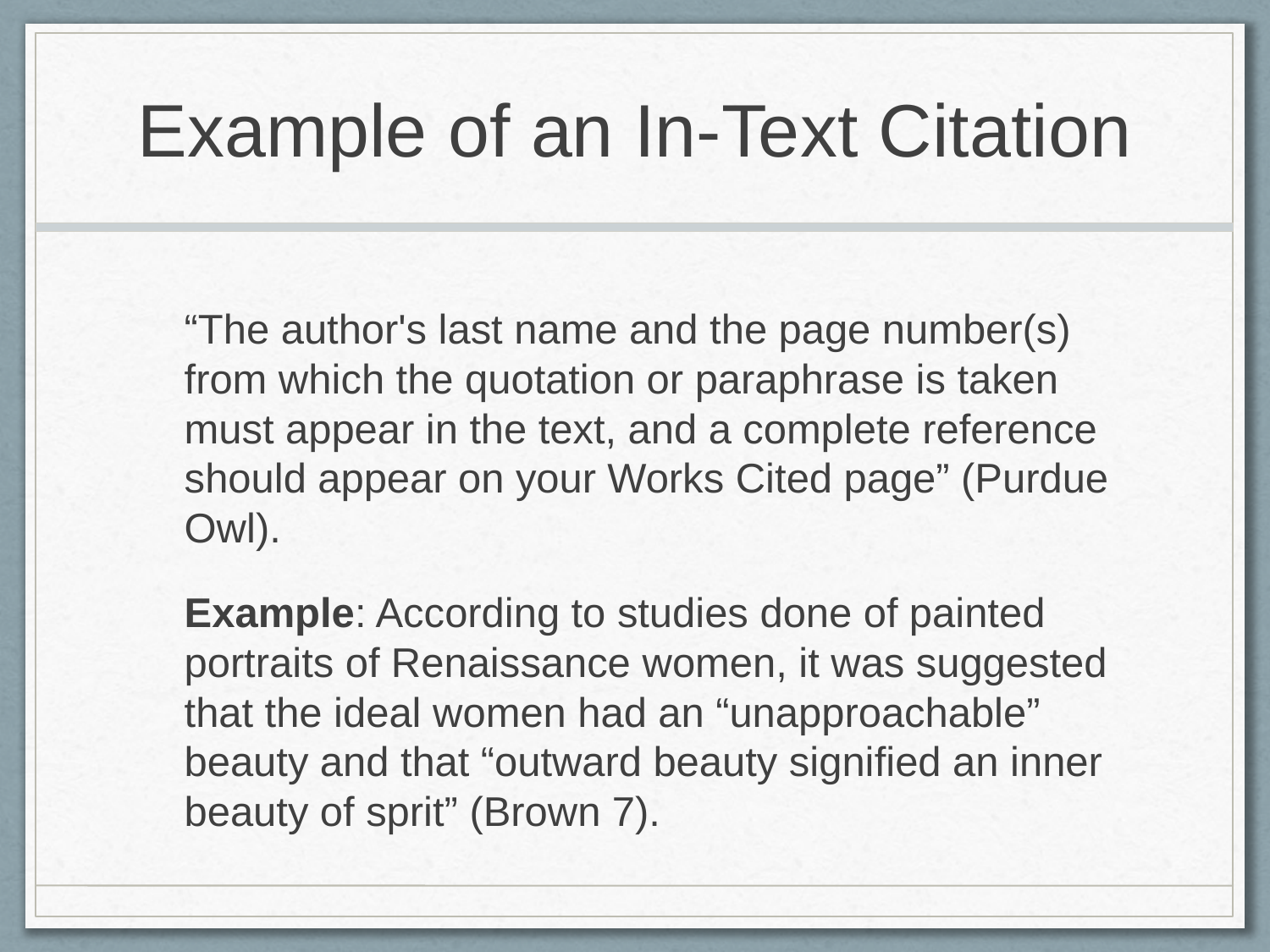

# Example of an In-Text Citation
“The author's last name and the page number(s) from which the quotation or paraphrase is taken must appear in the text, and a complete reference should appear on your Works Cited page” (Purdue Owl).
Example: According to studies done of painted portraits of Renaissance women, it was suggested that the ideal women had an “unapproachable” beauty and that “outward beauty signified an inner beauty of sprit” (Brown 7).